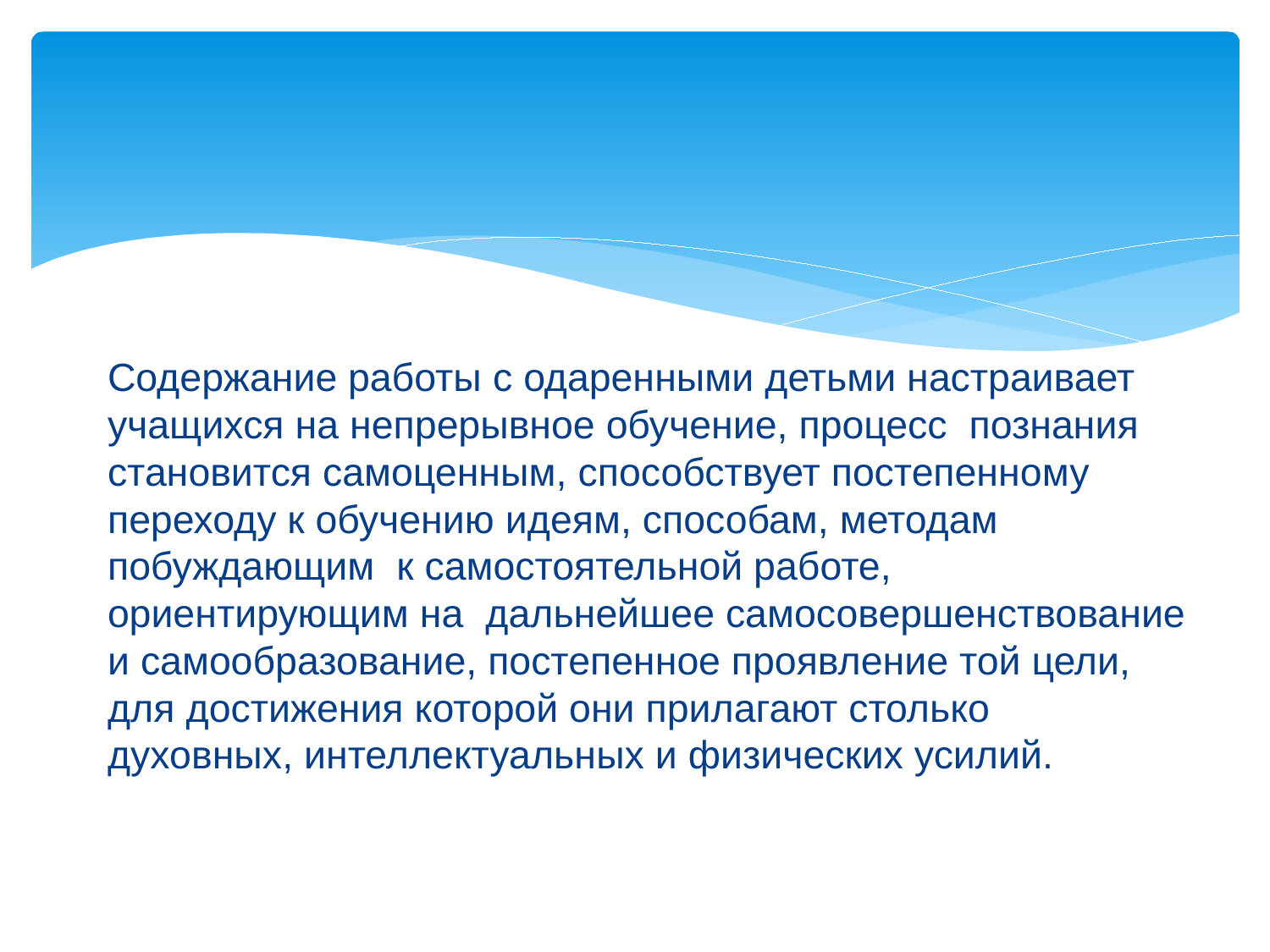

#
Содержание работы с одаренными детьми настраивает учащихся на непрерывное обучение, процесс  познания становится самоценным, способствует постепенному переходу к обучению идеям, способам, методам побуждающим  к самостоятельной работе, ориентирующим на  дальнейшее самосовершенствование и самообразование, постепенное проявление той цели, для достижения которой они прилагают столько духовных, интеллектуальных и физических усилий.